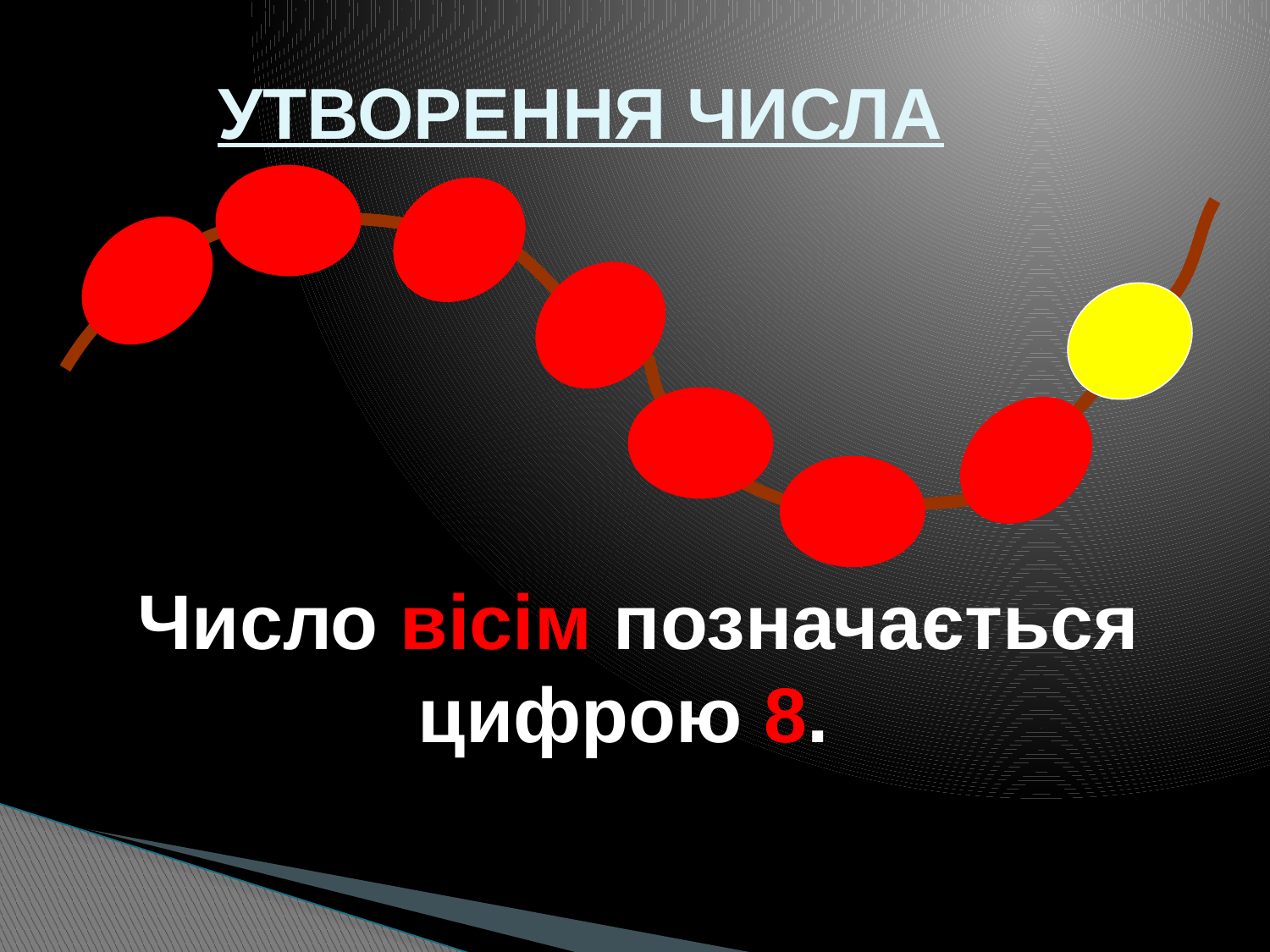

# УТВОРЕННЯ ЧИСЛА

Число вісім позначається
             цифрою 8.